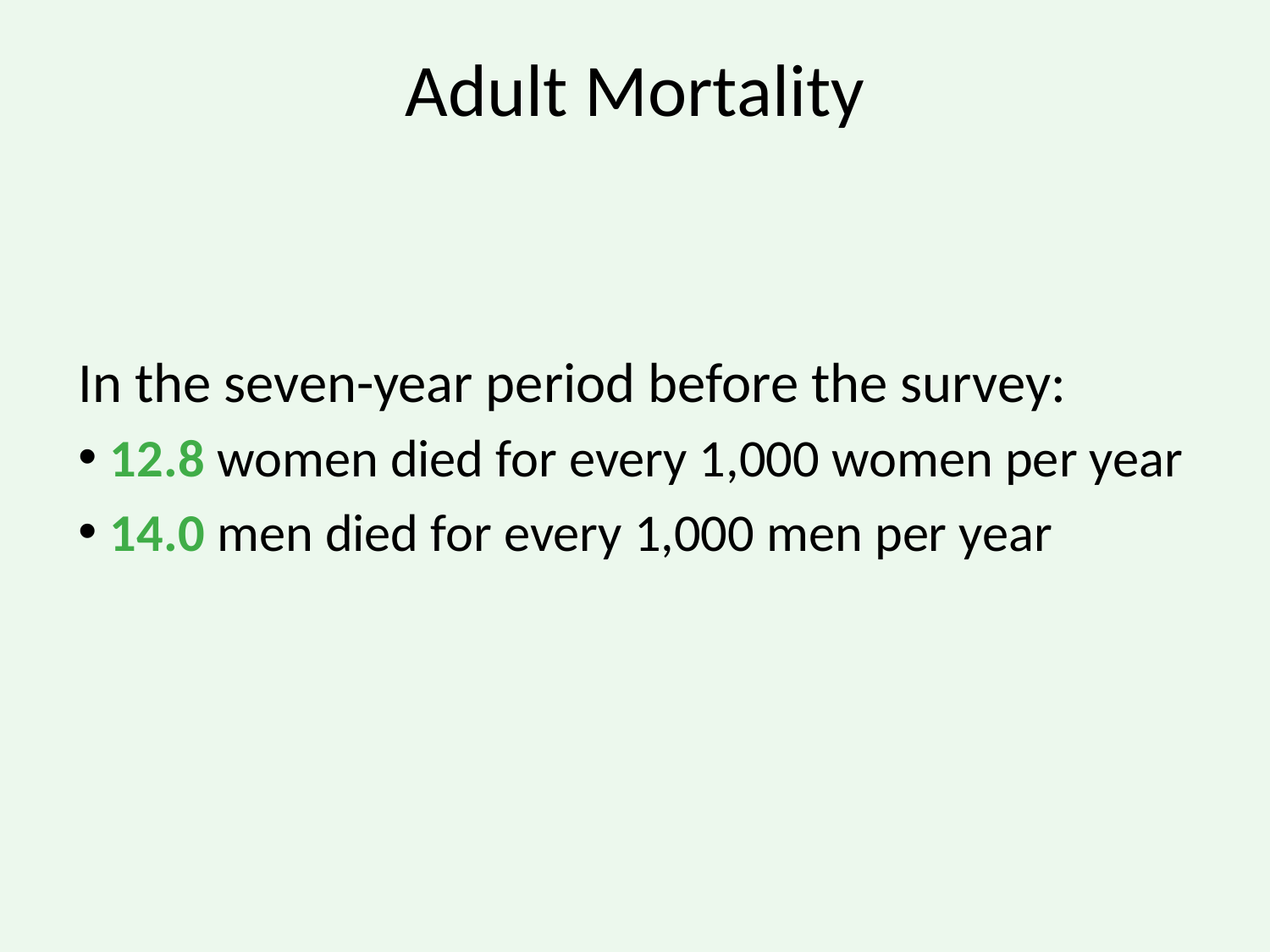

# Adult Mortality
In the seven-year period before the survey:
12.8 women died for every 1,000 women per year
14.0 men died for every 1,000 men per year